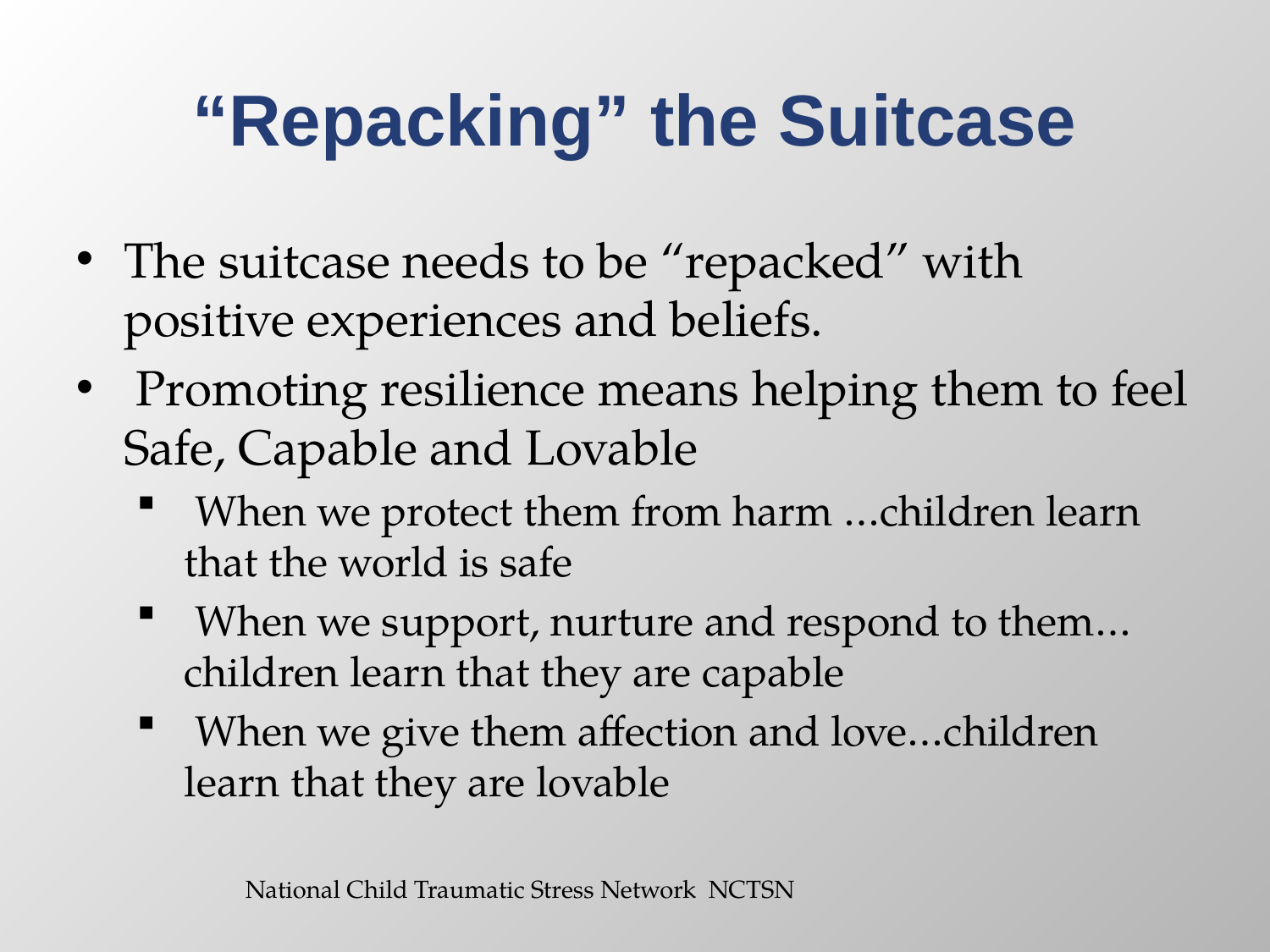

# “Repacking” the Suitcase
The suitcase needs to be “repacked” with positive experiences and beliefs.
 Promoting resilience means helping them to feel Safe, Capable and Lovable
 When we protect them from harm …children learn that the world is safe
 When we support, nurture and respond to them…children learn that they are capable
 When we give them affection and love…children learn that they are lovable

National Child Traumatic Stress Network  NCTSN